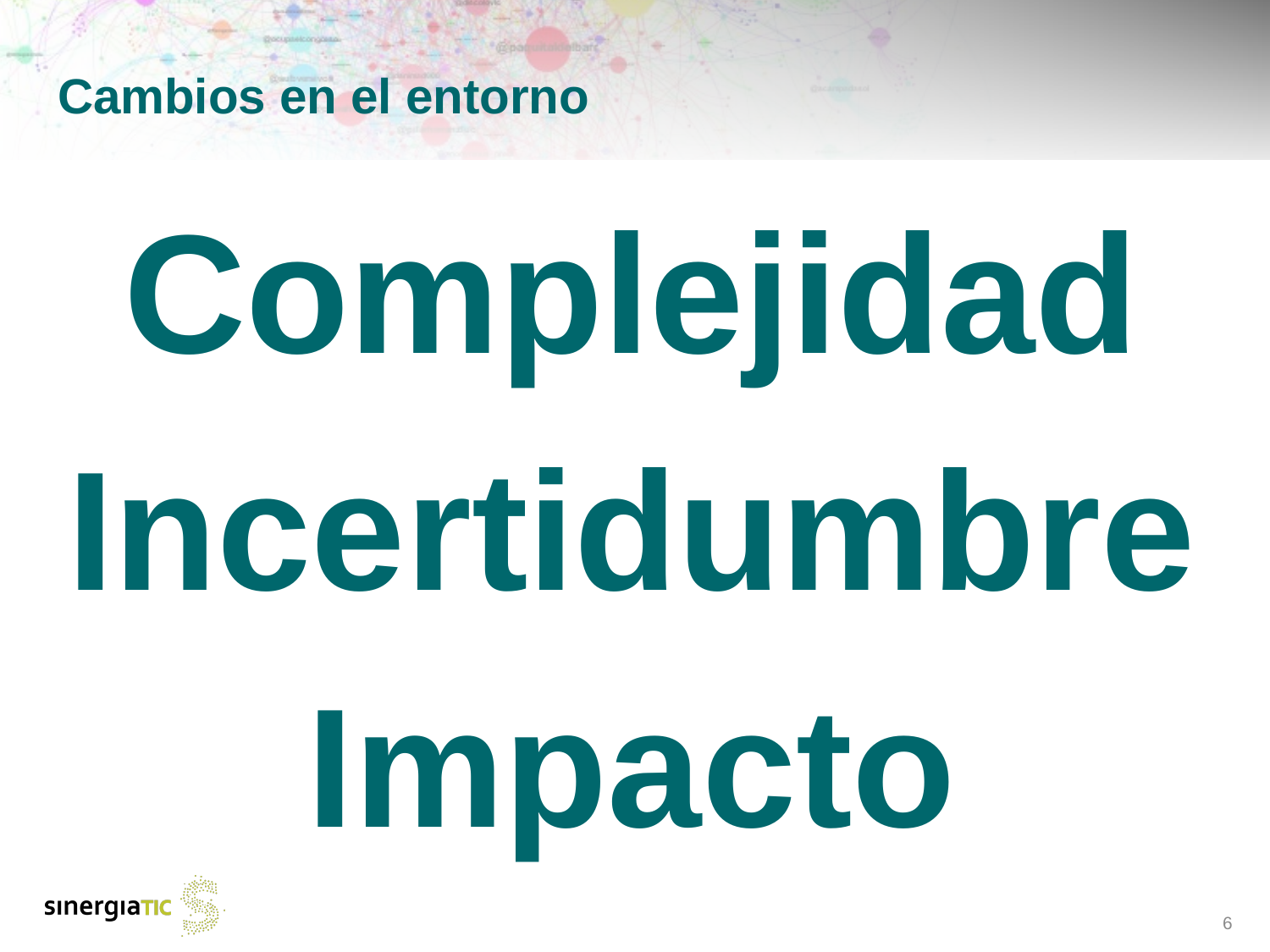

# Cambios en el entorno
Complejidad
Incertidumbre
Impacto